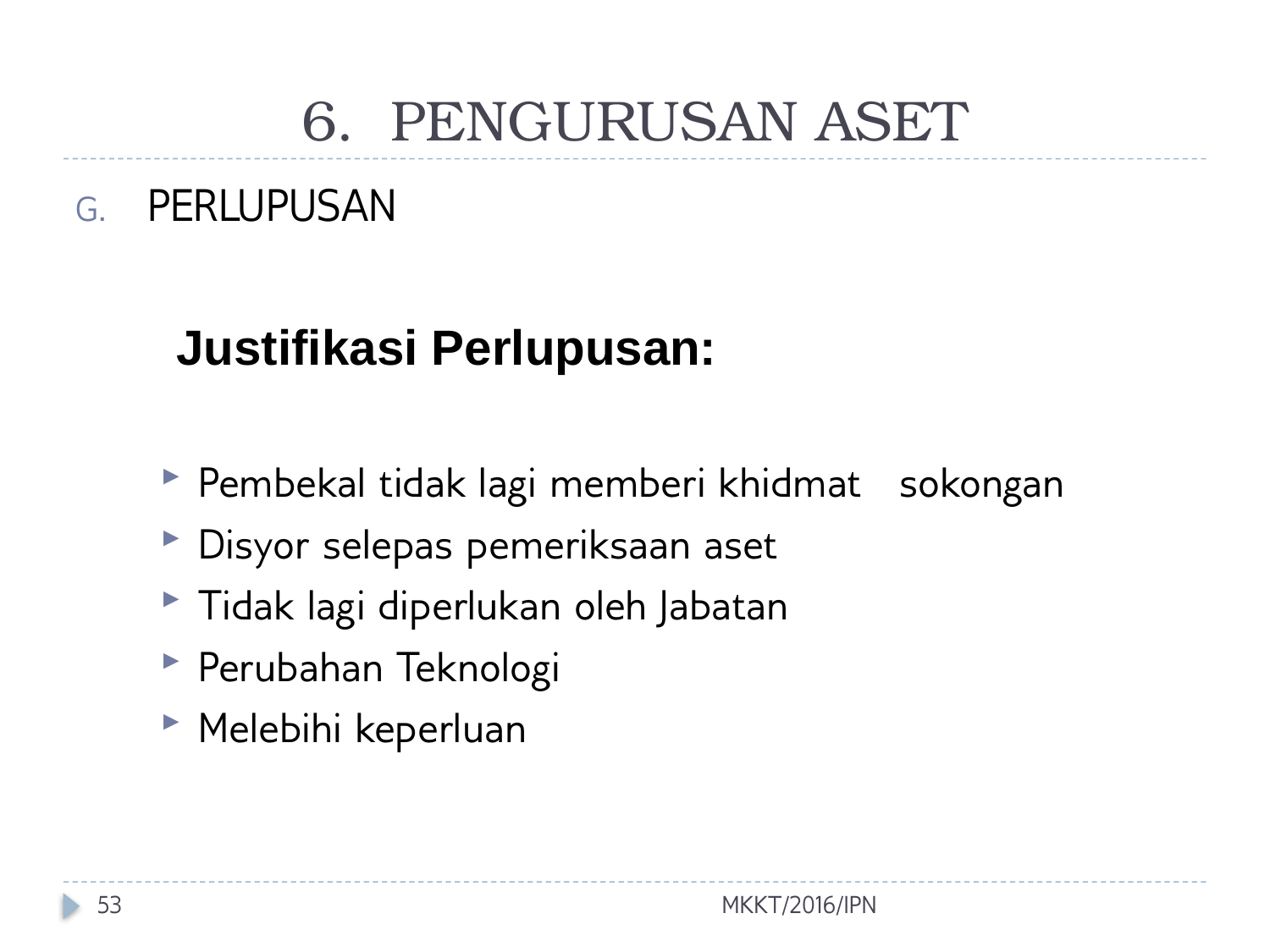

# 6.  PENGURUSAN ASET
PERLUPUSAN

Justifikasi Perlupusan:

Pembekal tidak lagi memberi khidmat   sokongan
Disyor selepas pemeriksaan aset
Tidak lagi diperlukan oleh Jabatan
Perubahan Teknologi
Melebihi keperluan

53
MKKT/2016/IPN